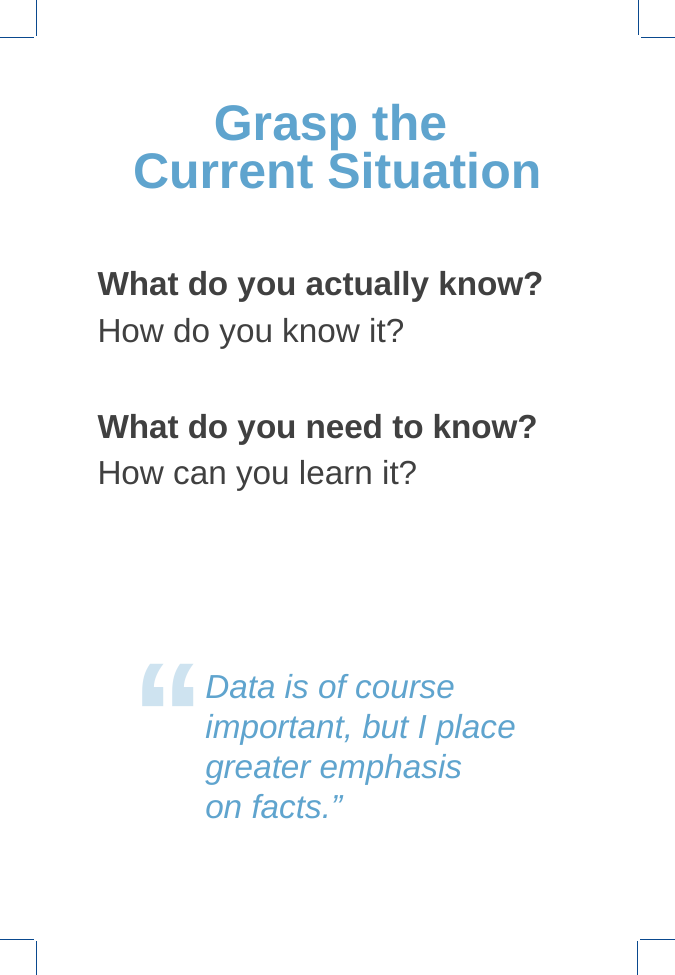

# Grasp the Current Situation
What do you actually know?
How do you know it?
What do you need to know?
How can you learn it?
‘‘
Data is of course important, but I place greater emphasis
on facts.”